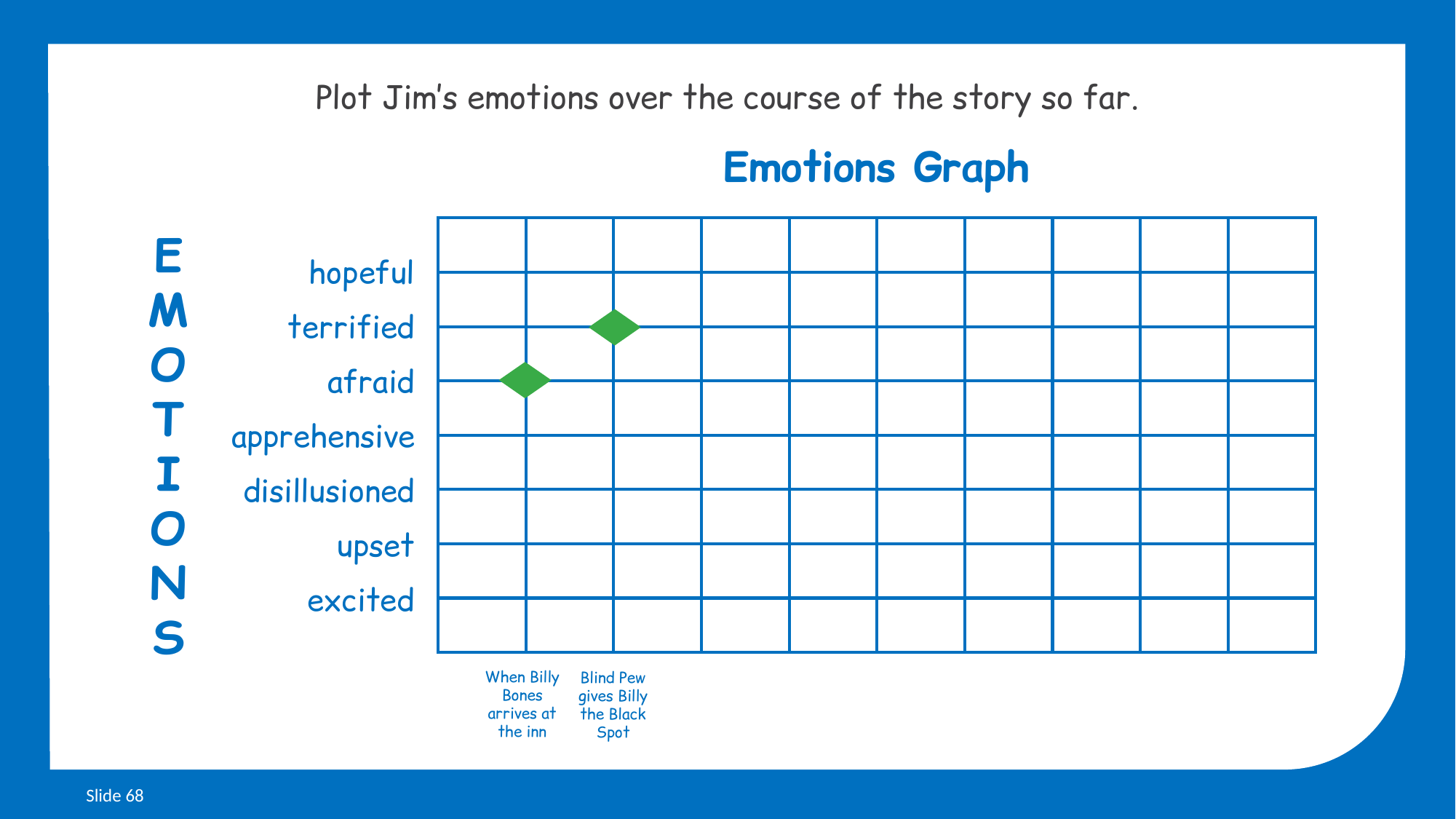

Plot Jim’s emotions over the course of the story so far.
Emotions Graph
|  |  |  |  |  |  |  |  |  |  |
| --- | --- | --- | --- | --- | --- | --- | --- | --- | --- |
|  |  |  |  |  |  |  |  |  |  |
|  |  |  |  |  |  |  |  |  |  |
|  |  |  |  |  |  |  |  |  |  |
|  |  |  |  |  |  |  |  |  |  |
|  |  |  |  |  |  |  |  |  |  |
|  |  |  |  |  |  |  |  |  |  |
|  |  |  |  |  |  |  |  |  |  |
E
M
O
T
I
O
N
S
hopeful
terrified
afraid
apprehensive
disillusioned
upset
excited

When Billy Bones arrives at the inn
Blind Pew gives Billy the Black Spot
Slide 68